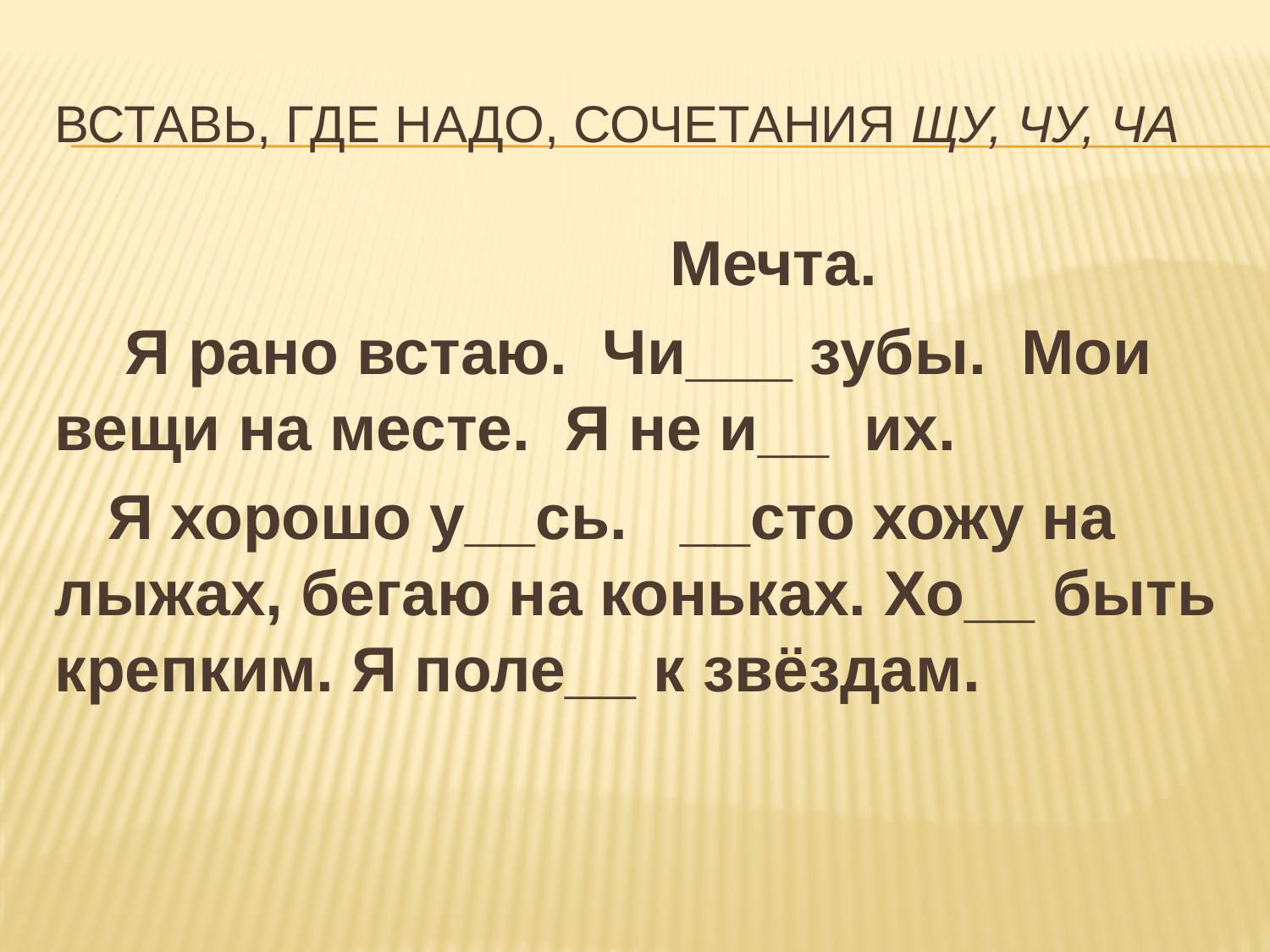

# Вставь, где надо, сочетания щу, чу, ча
                                   Мечта.
    Я рано встаю.  Чи___ зубы.  Мои вещи на месте.  Я не и__  их.
   Я хорошо у__сь.   __сто хожу на лыжах, бегаю на коньках. Хо__ быть крепким. Я поле__ к звёздам.